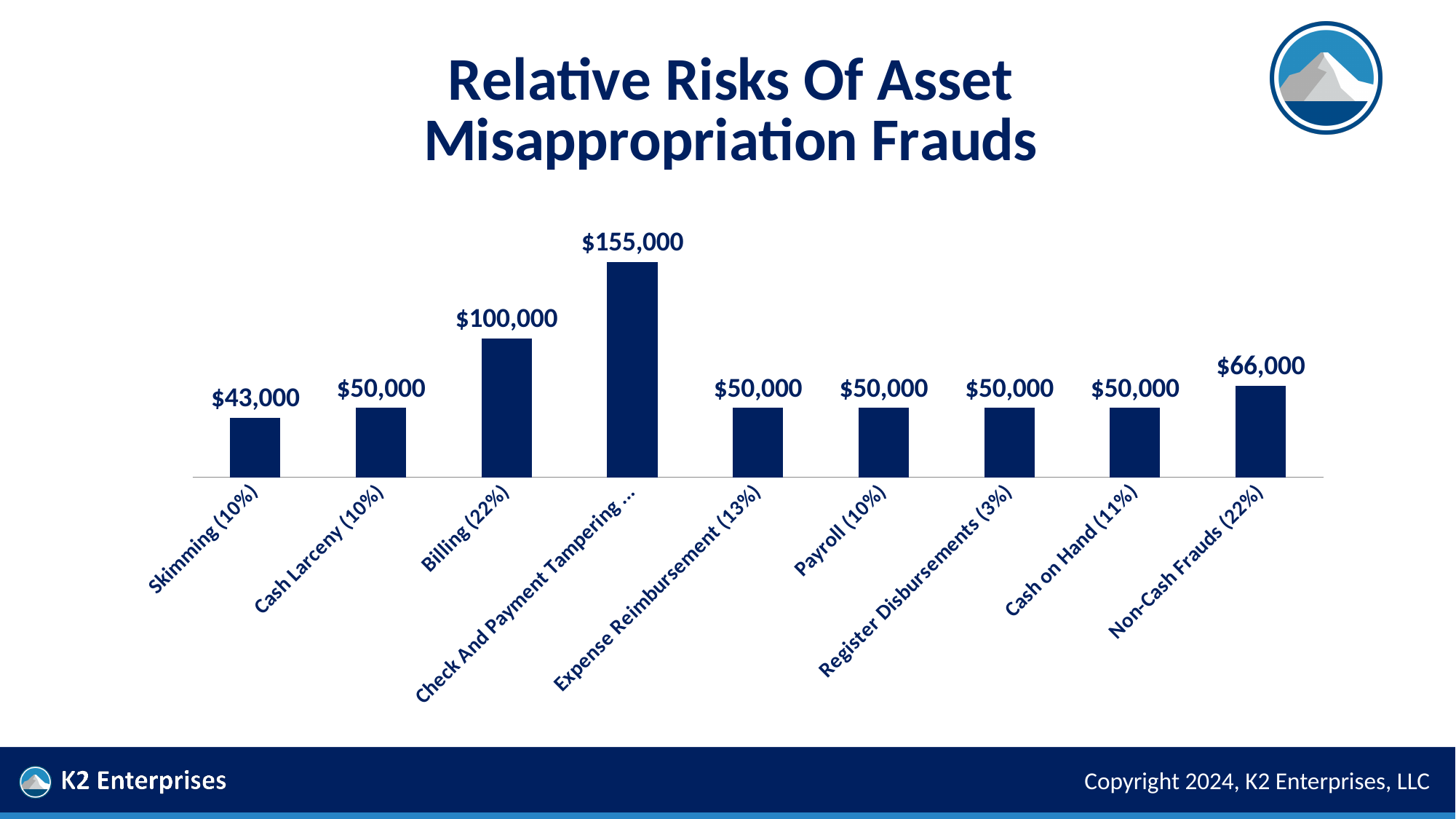

### Chart: Relative Risks Of Asset Misappropriation Frauds

| Category | Series 1 |
|---|---|
| Skimming (10%) | 43000.0 |
| Cash Larceny (10%) | 50000.0 |
| Billing (22%) | 100000.0 |
| Check And Payment Tampering (11%) | 155000.0 |
| Expense Reimbursement (13%) | 50000.0 |
| Payroll (10%) | 50000.0 |
| Register Disbursements (3%) | 50000.0 |
| Cash on Hand (11%) | 50000.0 |
| Non-Cash Frauds (22%) | 66000.0 |